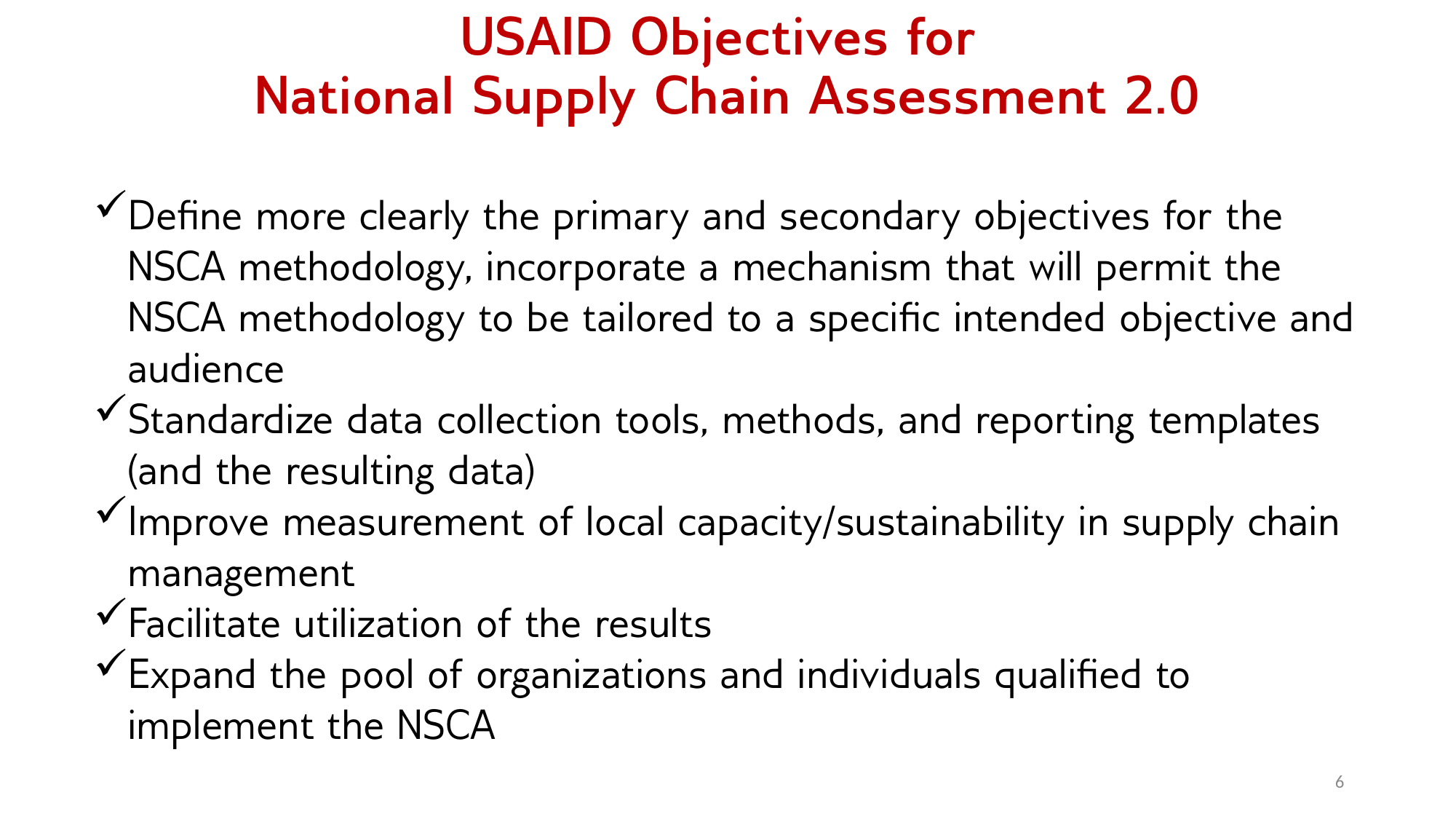

# USAID Objectives for National Supply Chain Assessment 2.0
Define more clearly the primary and secondary objectives for the NSCA methodology, incorporate a mechanism that will permit the NSCA methodology to be tailored to a specific intended objective and audience
Standardize data collection tools, methods, and reporting templates (and the resulting data)
Improve measurement of local capacity/sustainability in supply chain management
Facilitate utilization of the results
Expand the pool of organizations and individuals qualified to implement the NSCA
6